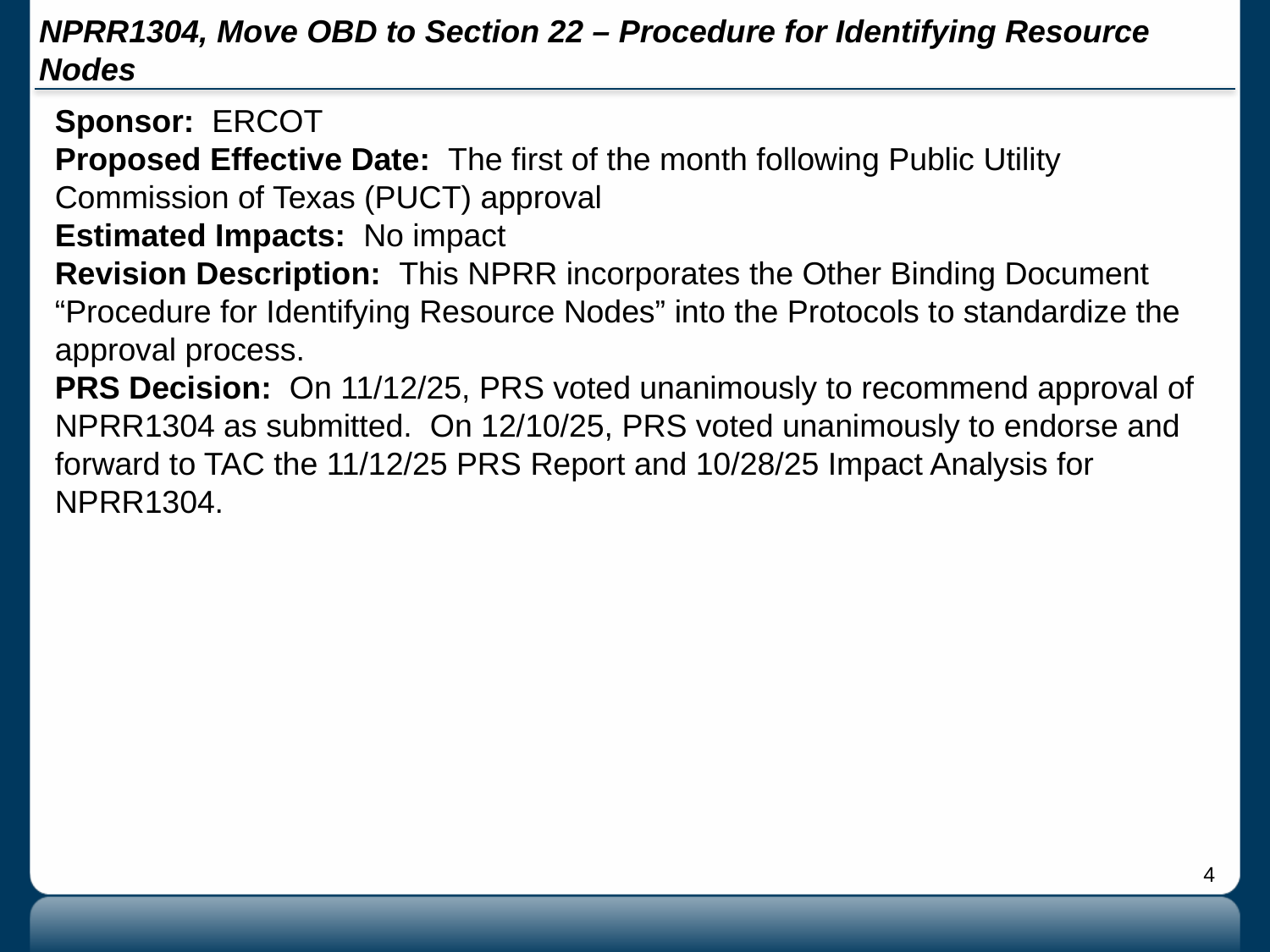

# NPRR1304, Move OBD to Section 22 – Procedure for Identifying Resource Nodes
Sponsor:  ERCOT
Proposed Effective Date:  The first of the month following Public Utility Commission of Texas (PUCT) approval
Estimated Impacts:  No impact
Revision Description:  This NPRR incorporates the Other Binding Document “Procedure for Identifying Resource Nodes” into the Protocols to standardize the approval process.
PRS Decision:  On 11/12/25, PRS voted unanimously to recommend approval of NPRR1304 as submitted.  On 12/10/25, PRS voted unanimously to endorse and forward to TAC the 11/12/25 PRS Report and 10/28/25 Impact Analysis for NPRR1304.